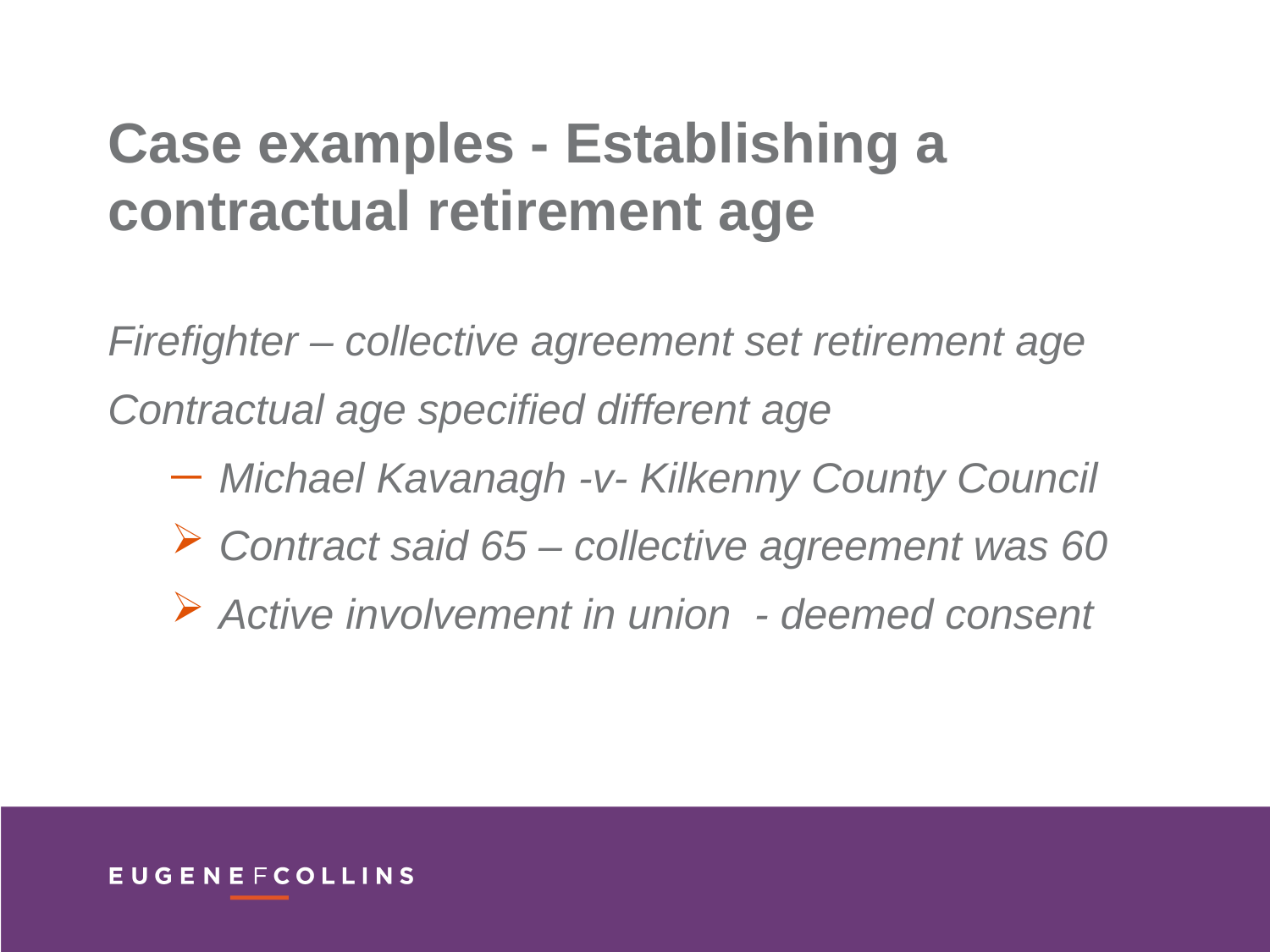

Case examples - Establishing a contractual retirement age
Firefighter – collective agreement set retirement age
Contractual age specified different age
Michael Kavanagh -v- Kilkenny County Council
Contract said 65 – collective agreement was 60
Active involvement in union  - deemed consent